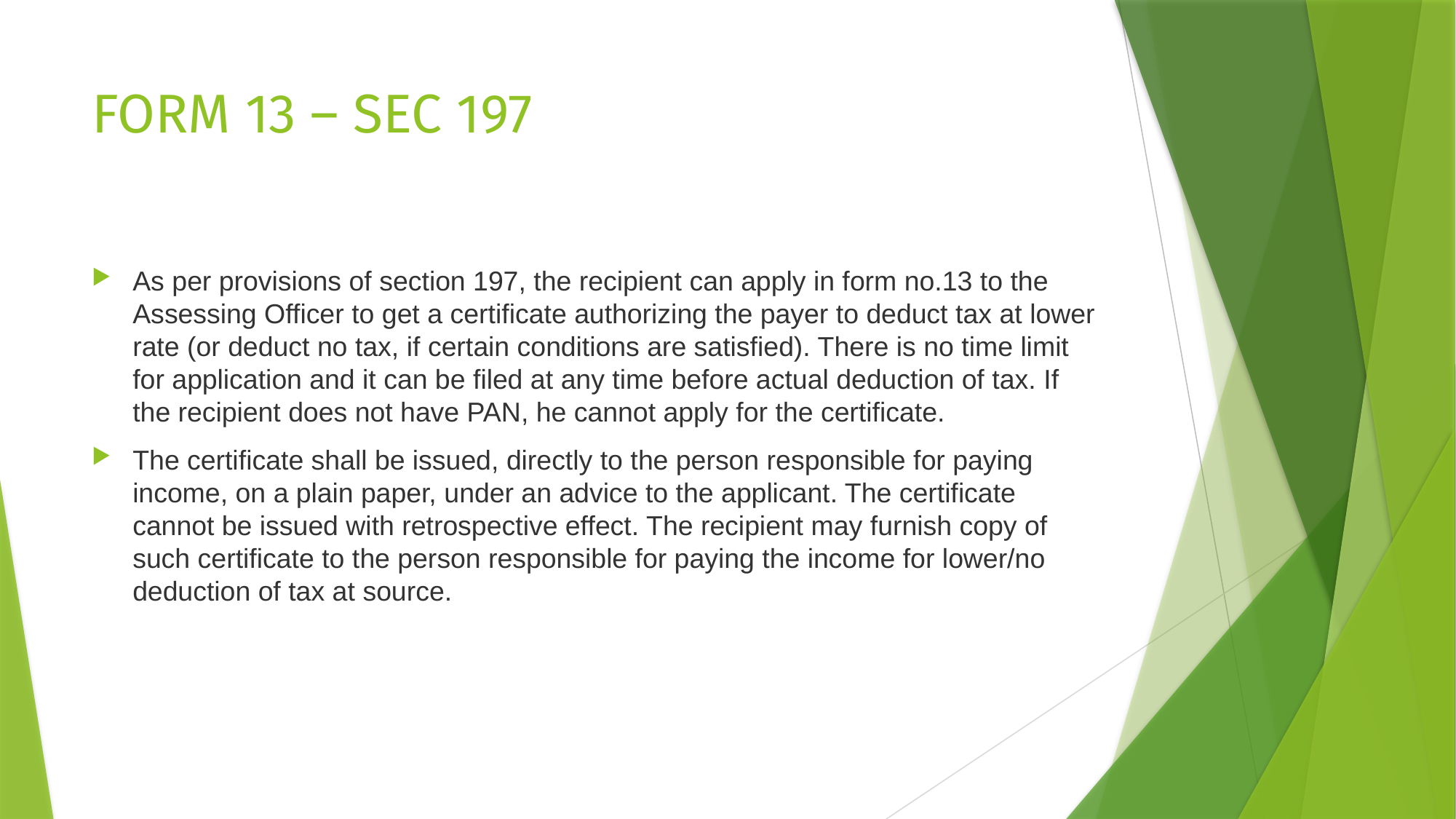

# FORM 13 – SEC 197
As per provisions of section 197, the recipient can apply in form no.13 to the Assessing Officer to get a certificate authorizing the payer to deduct tax at lower rate (or deduct no tax, if certain conditions are satisfied). There is no time limit for application and it can be filed at any time before actual deduction of tax. If the recipient does not have PAN, he cannot apply for the certificate.
The certificate shall be issued, directly to the person responsible for paying income, on a plain paper, under an advice to the applicant. The certificate cannot be issued with retrospective effect. The recipient may furnish copy of such certificate to the person responsible for paying the income for lower/no deduction of tax at source.